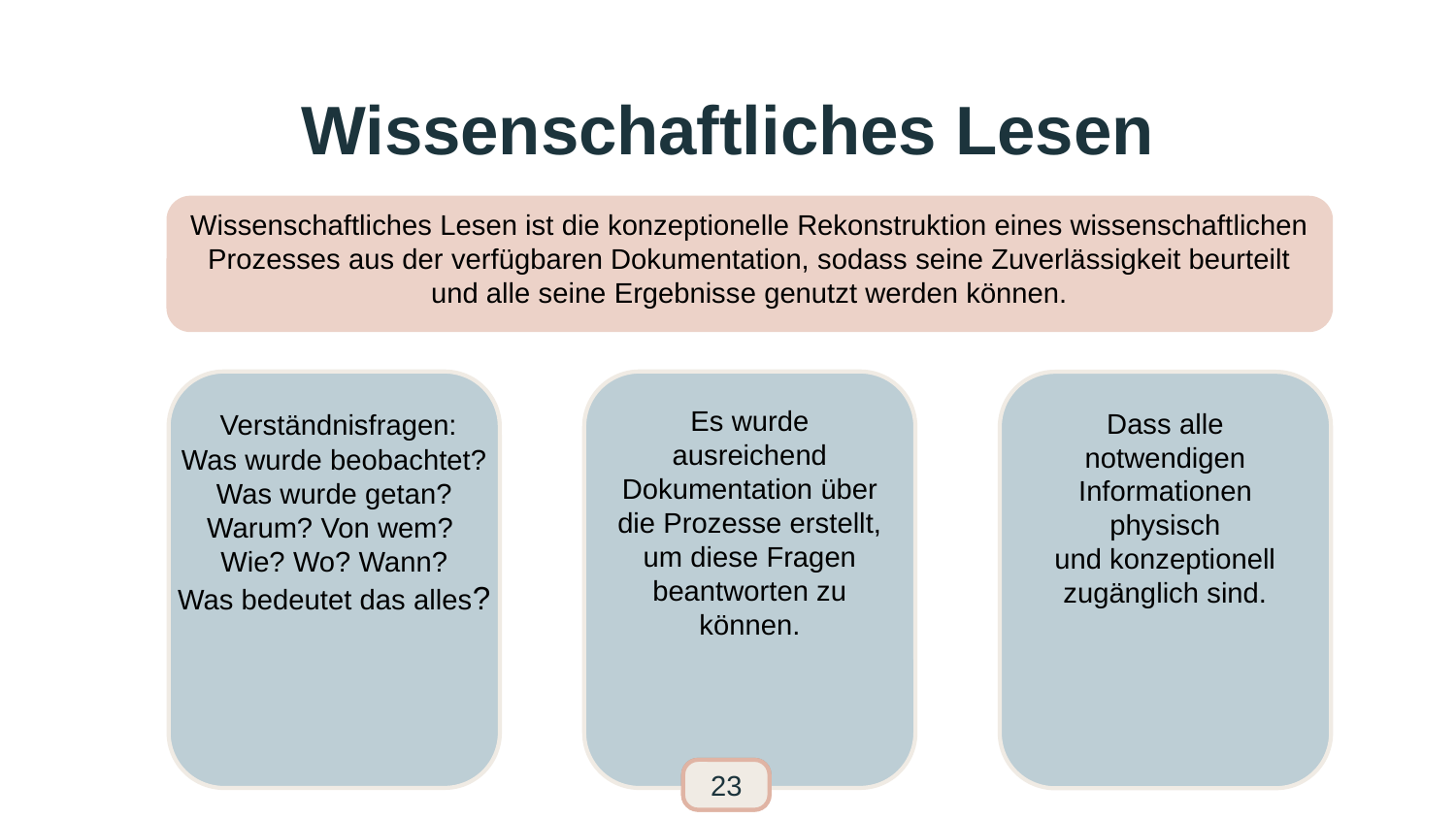

# Wissenschaftliches Lesen

Wissenschaftliches Lesen ist die konzeptionelle Rekonstruktion eines wissenschaftlichen Prozesses aus der verfügbaren Dokumentation, sodass seine Zuverlässigkeit beurteilt und alle seine Ergebnisse genutzt werden können.

 Verständnisfragen:
Was wurde beobachtet?
Was wurde getan?
Warum? Von wem?
Wie? Wo? Wann?
Was bedeutet das alles?
Es wurde ausreichend Dokumentation über die Prozesse erstellt, um diese Fragen beantworten zu können.
Dass alle notwendigen
Informationen physisch
und konzeptionell
zugänglich sind.
23